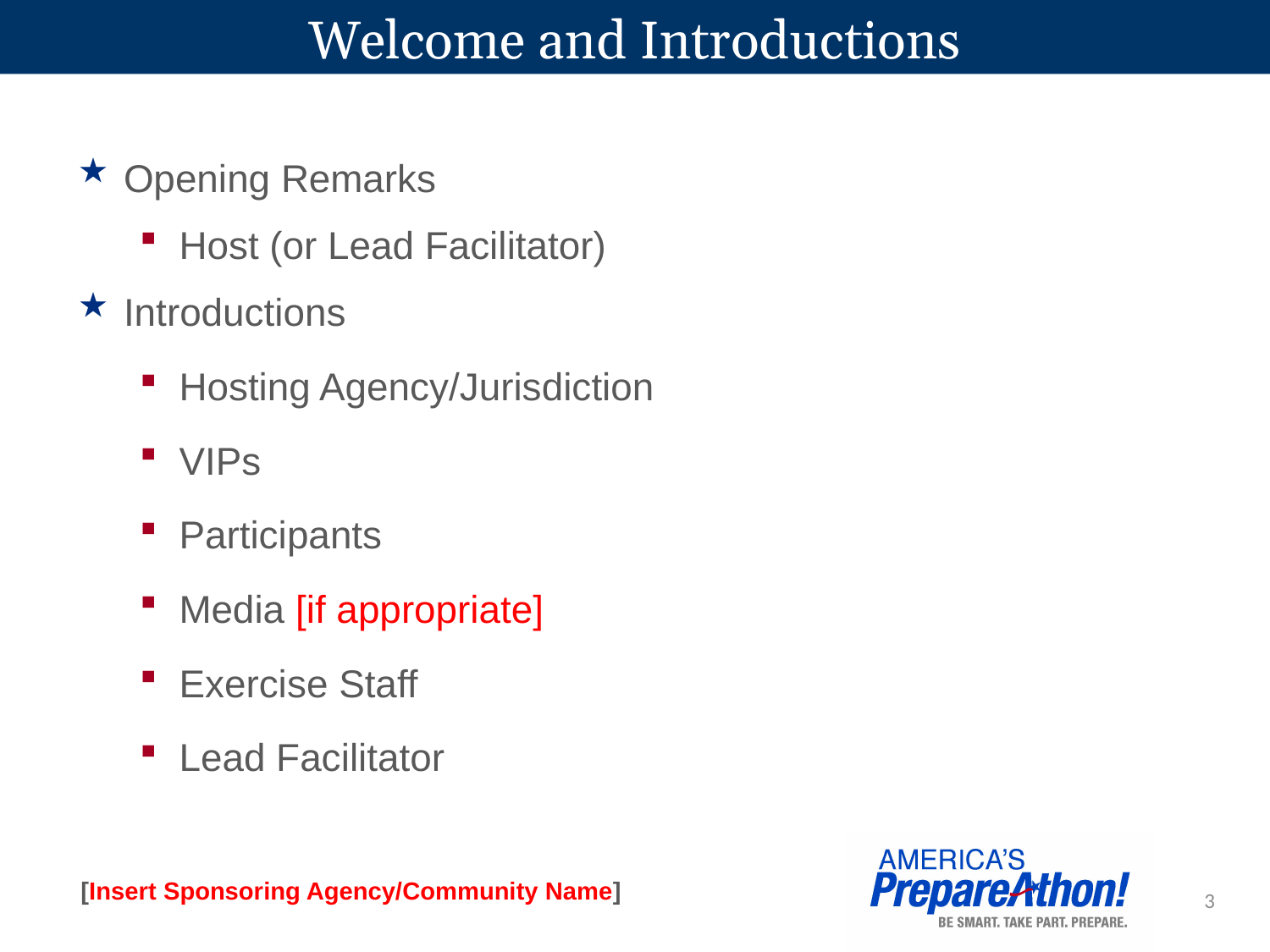

# Welcome and Introductions
Opening Remarks
Host (or Lead Facilitator)
Introductions
Hosting Agency/Jurisdiction
VIPs
Participants
Media [if appropriate]
Exercise Staff
Lead Facilitator
3